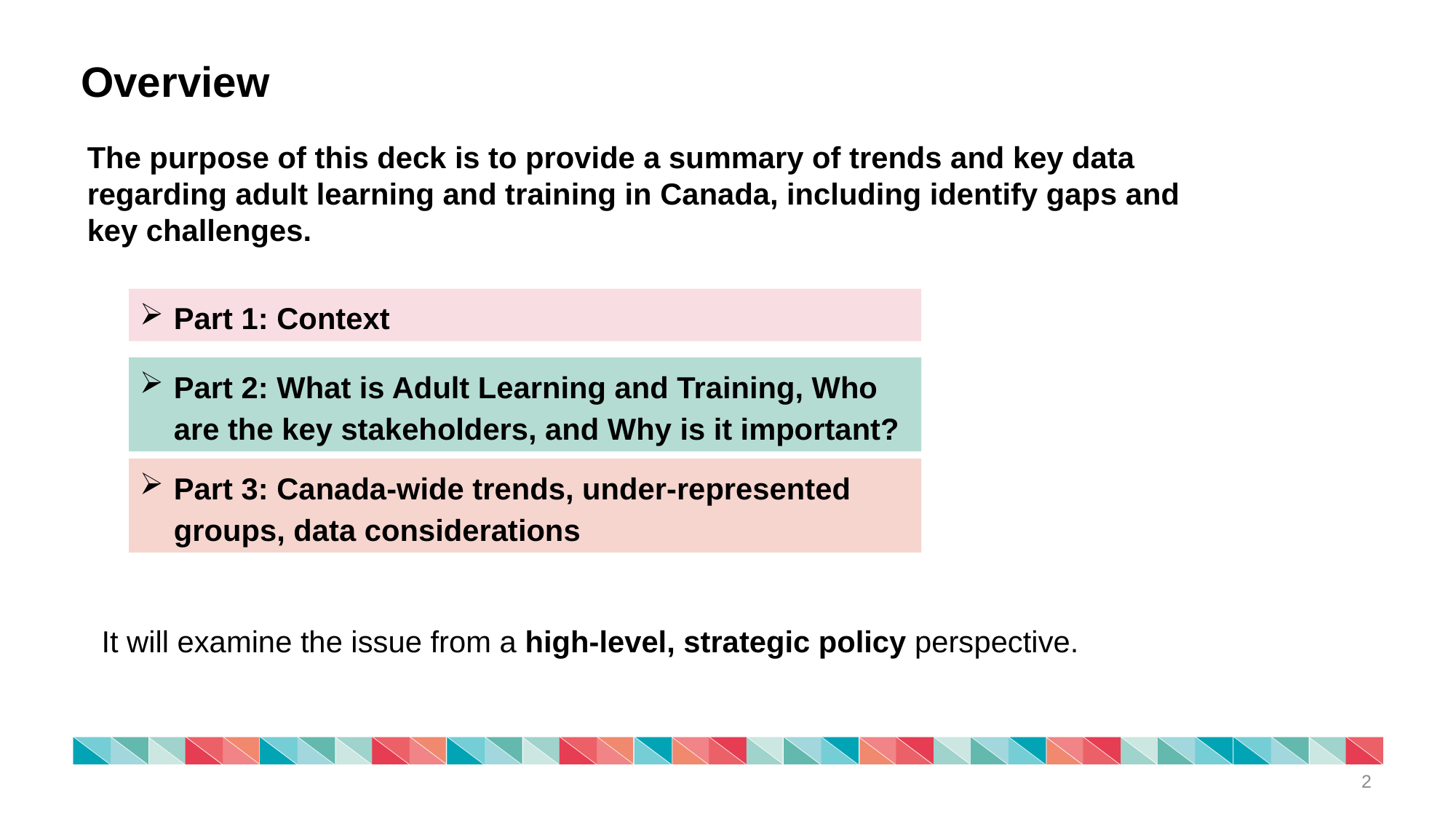

# Overview
The purpose of this deck is to provide a summary of trends and key data regarding adult learning and training in Canada, including identify gaps and key challenges.

Part 1: Context
Part 2: What is Adult Learning and Training, Who are the key stakeholders, and Why is it important?
Part 3: Canada-wide trends, under-represented groups, data considerations
It will examine the issue from a high-level, strategic policy perspective.

2